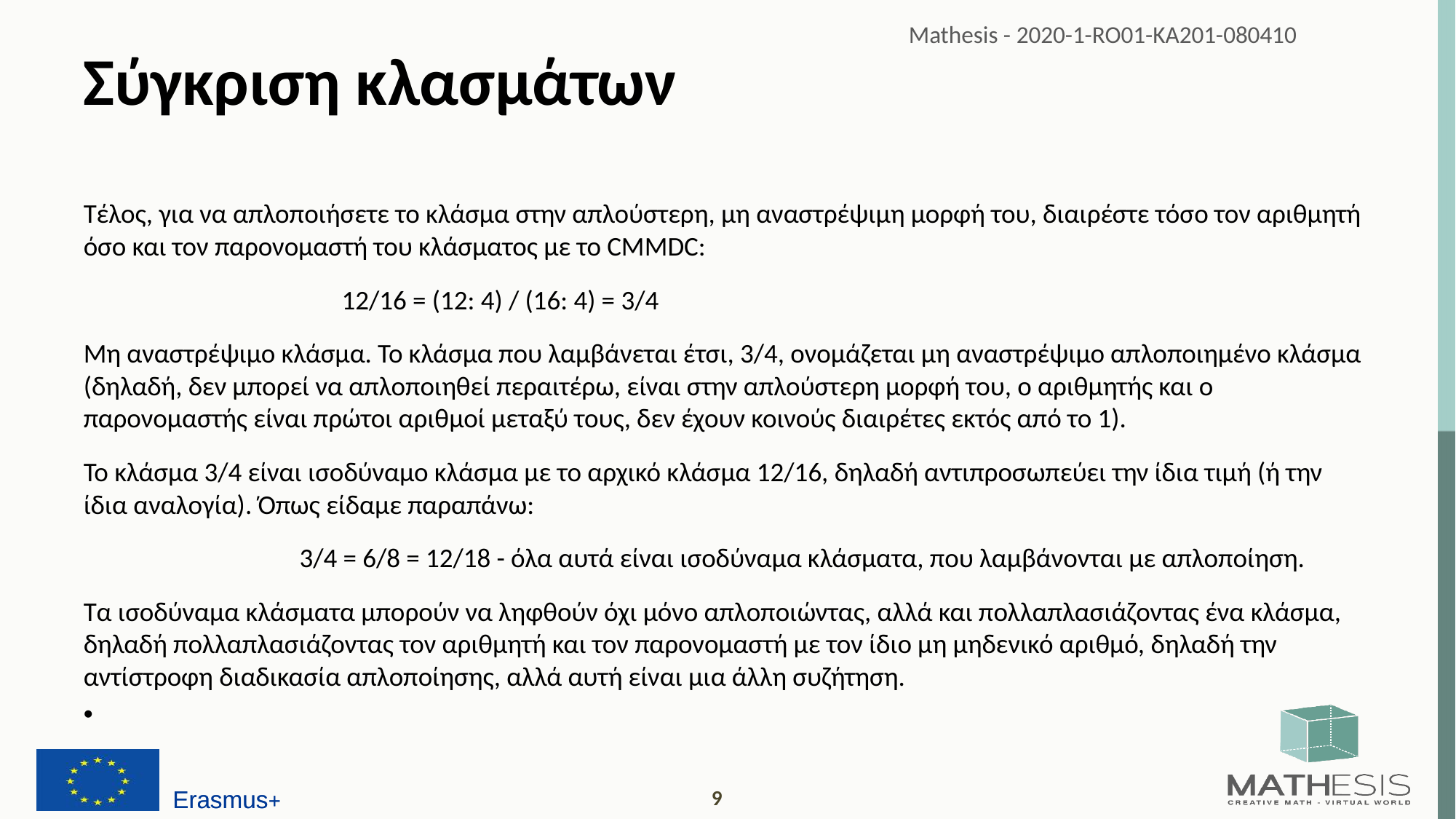

# Σύγκριση κλασμάτων

Τέλος, για να απλοποιήσετε το κλάσμα στην απλούστερη, μη αναστρέψιμη μορφή του, διαιρέστε τόσο τον αριθμητή όσο και τον παρονομαστή του κλάσματος με το CMMDC:
                                           12/16 = (12: 4) / (16: 4) = 3/4
Μη αναστρέψιμο κλάσμα. Το κλάσμα που λαμβάνεται έτσι, 3/4, ονομάζεται μη αναστρέψιμο απλοποιημένο κλάσμα (δηλαδή, δεν μπορεί να απλοποιηθεί περαιτέρω, είναι στην απλούστερη μορφή του, ο αριθμητής και ο παρονομαστής είναι πρώτοι αριθμοί μεταξύ τους, δεν έχουν κοινούς διαιρέτες εκτός από το 1).
Το κλάσμα 3/4 είναι ισοδύναμο κλάσμα με το αρχικό κλάσμα 12/16, δηλαδή αντιπροσωπεύει την ίδια τιμή (ή την ίδια αναλογία). Όπως είδαμε παραπάνω:
                  		3/4 = 6/8 = 12/18 - όλα αυτά είναι ισοδύναμα κλάσματα, που λαμβάνονται με απλοποίηση.
Τα ισοδύναμα κλάσματα μπορούν να ληφθούν όχι μόνο απλοποιώντας, αλλά και πολλαπλασιάζοντας ένα κλάσμα, δηλαδή πολλαπλασιάζοντας τον αριθμητή και τον παρονομαστή με τον ίδιο μη μηδενικό αριθμό, δηλαδή την αντίστροφη διαδικασία απλοποίησης, αλλά αυτή είναι μια άλλη συζήτηση.